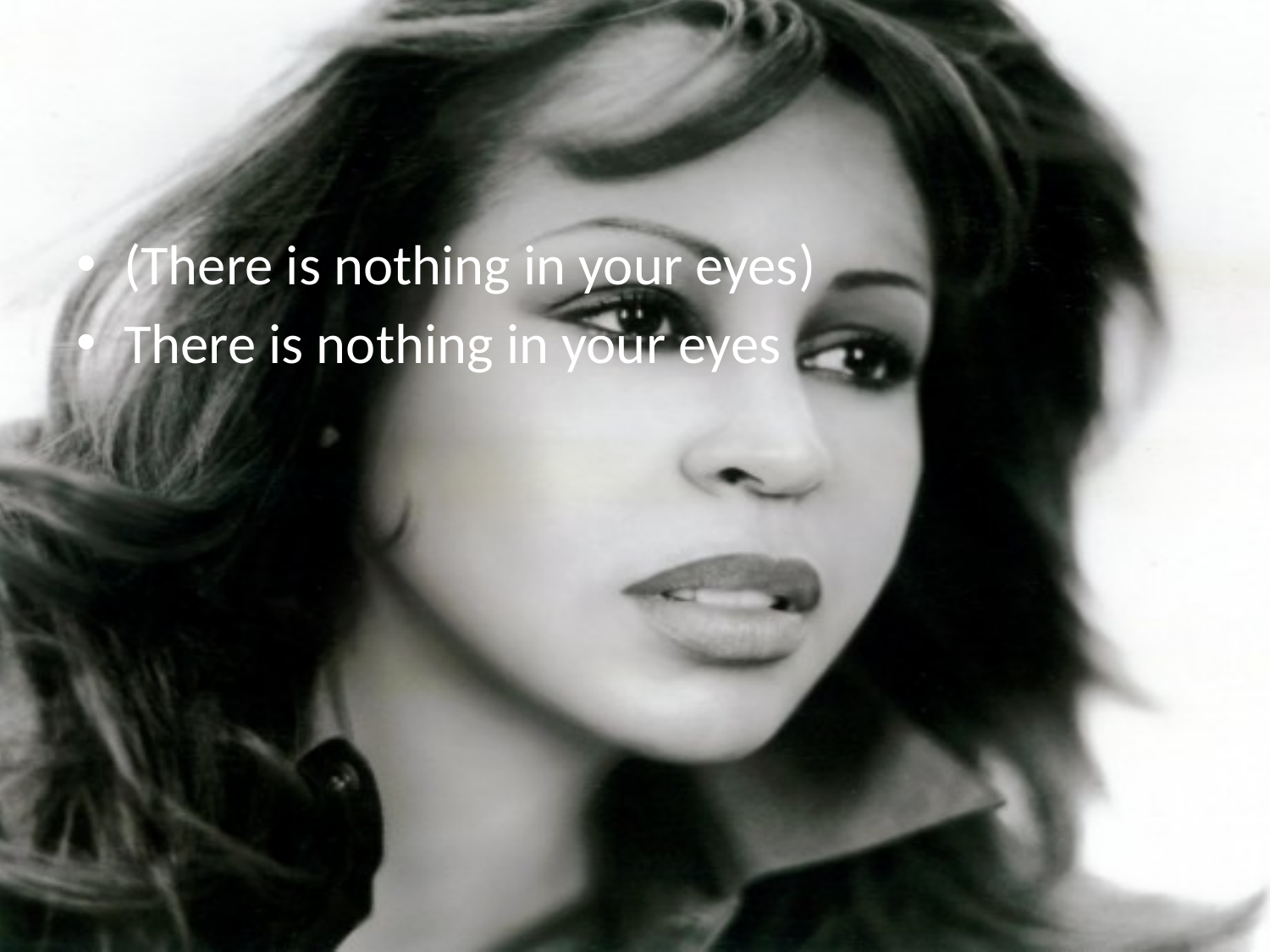

#
(There is nothing in your eyes)
There is nothing in your eyes